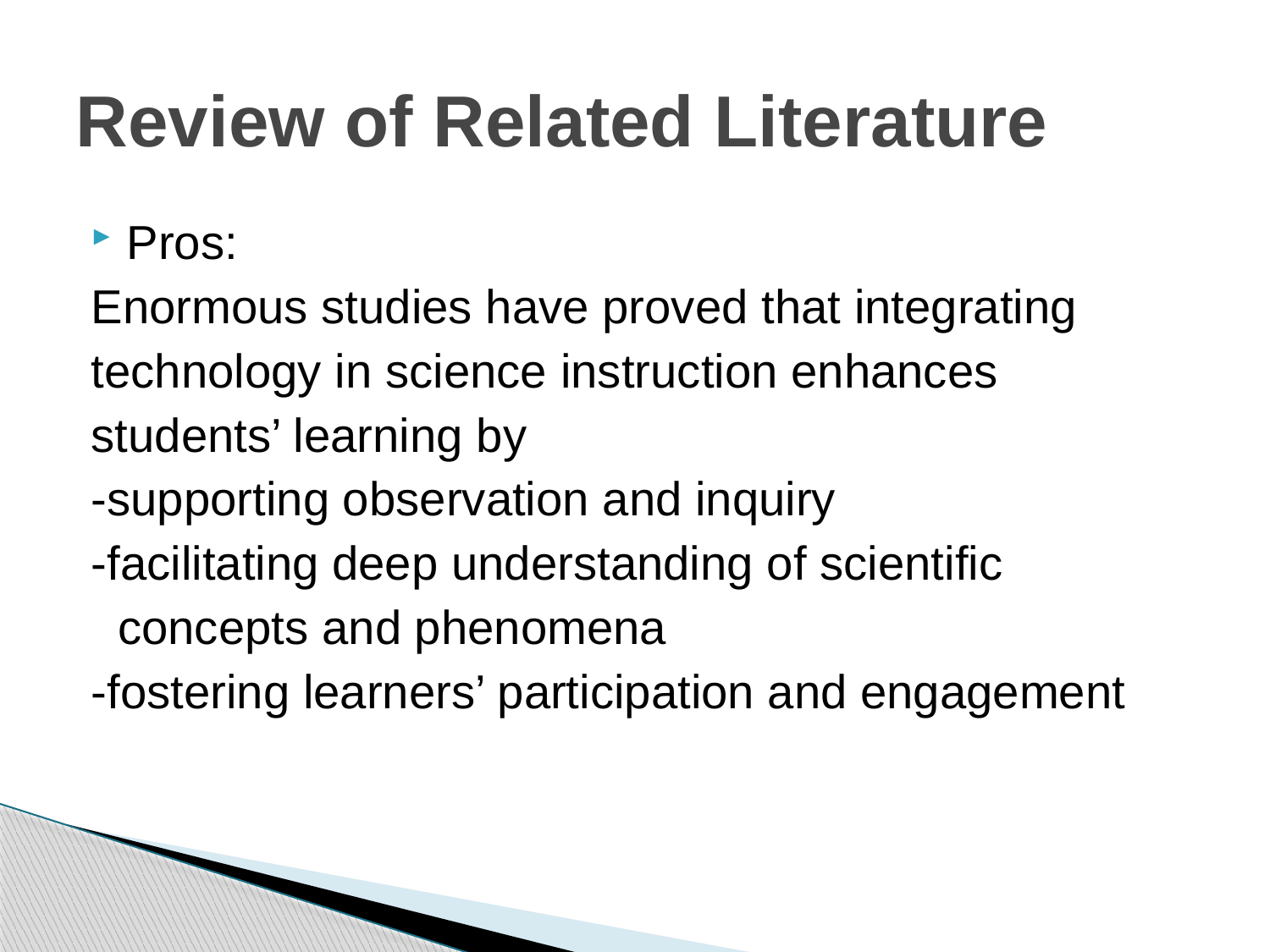

# Review of Related Literature
Pros:
Enormous studies have proved that integrating
technology in science instruction enhances
students’ learning by
-supporting observation and inquiry
-facilitating deep understanding of scientific
  concepts and phenomena
-fostering learners’ participation and engagement